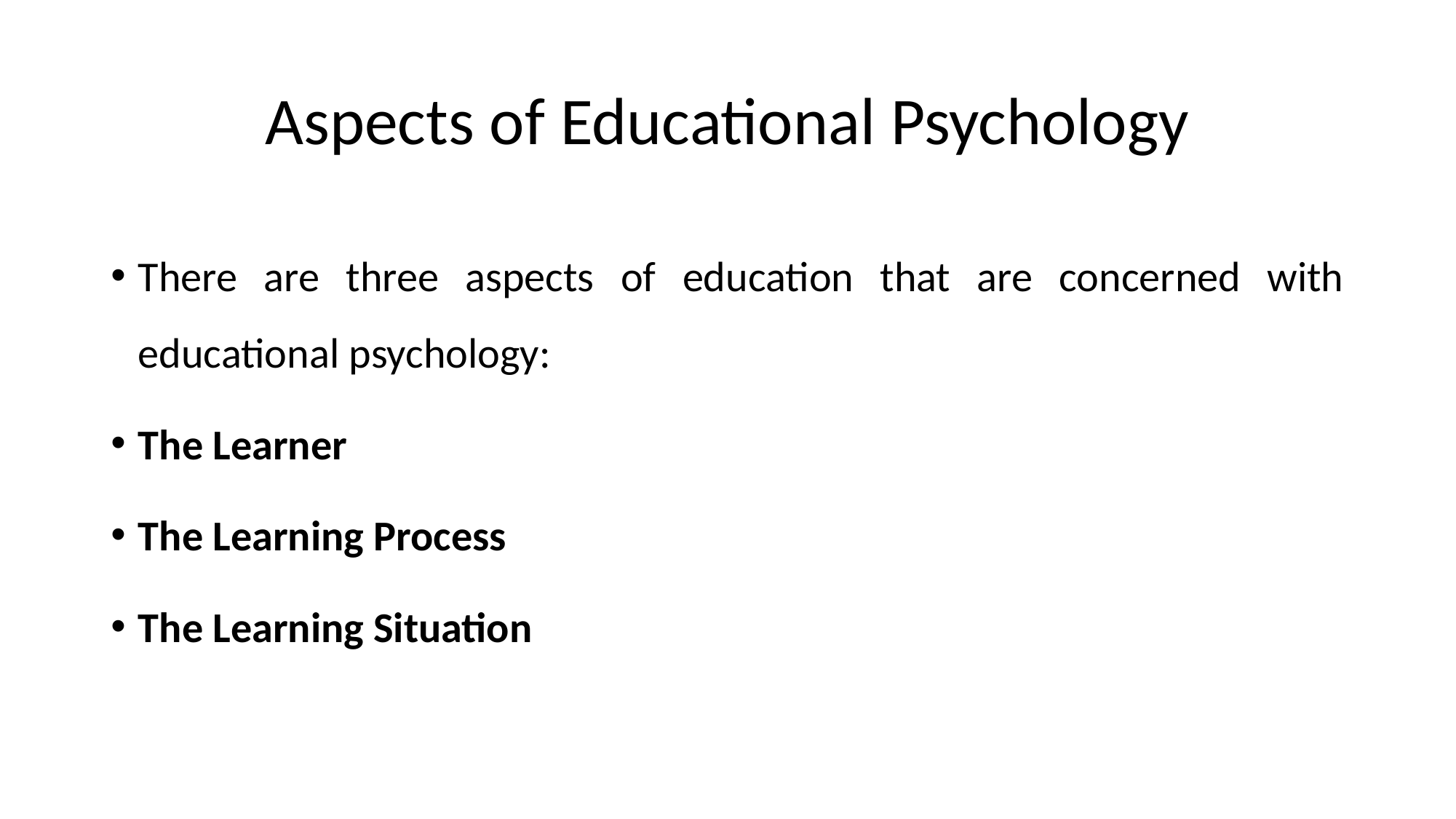

# Aspects of Educational Psychology
There are three aspects of education that are concerned with educational psychology:
The Learner
The Learning Process
The Learning Situation